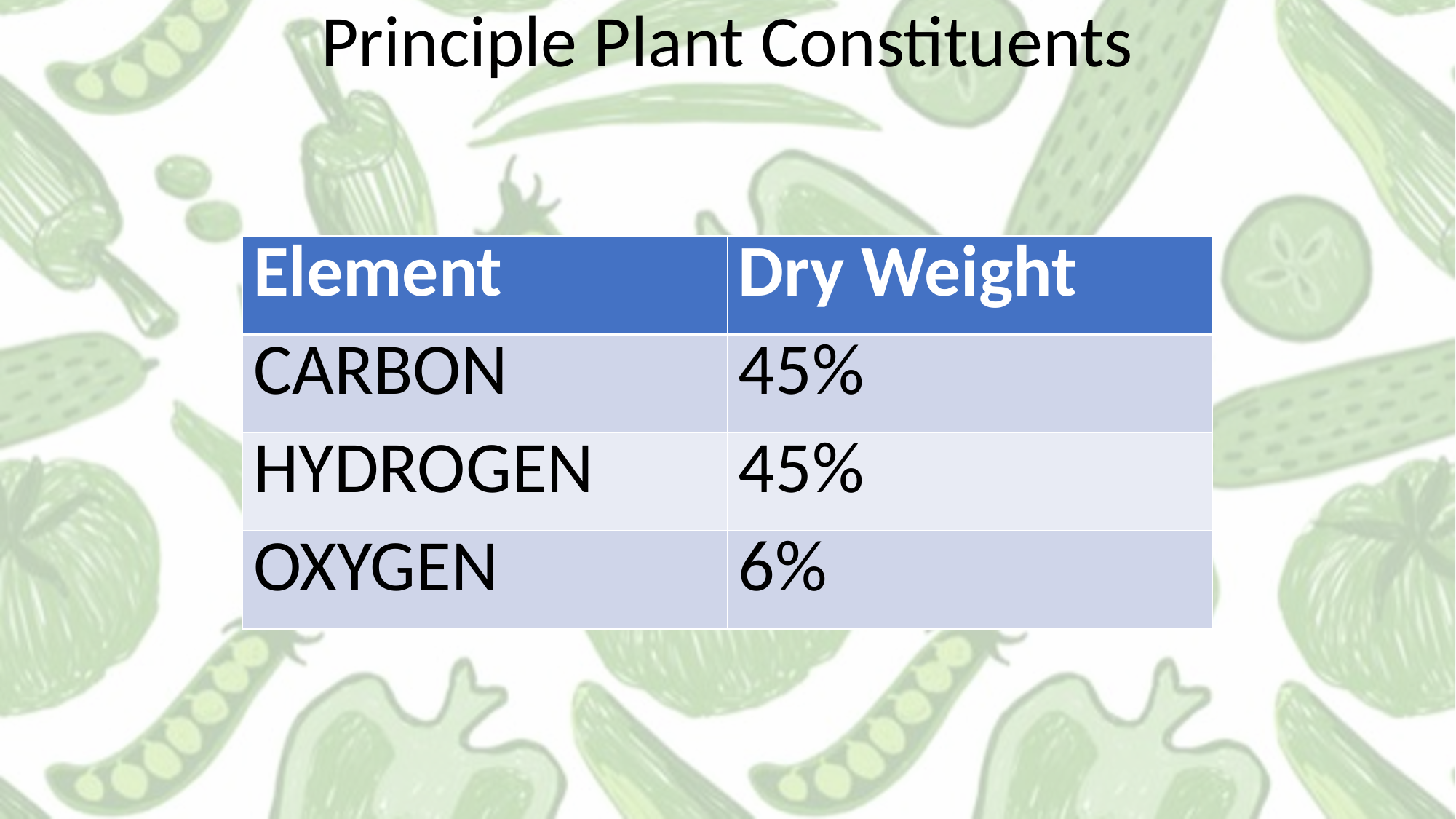

Principle Plant Constituents
| Element | Dry Weight |
| --- | --- |
| CARBON | 45% |
| HYDROGEN | 45% |
| OXYGEN | 6% |